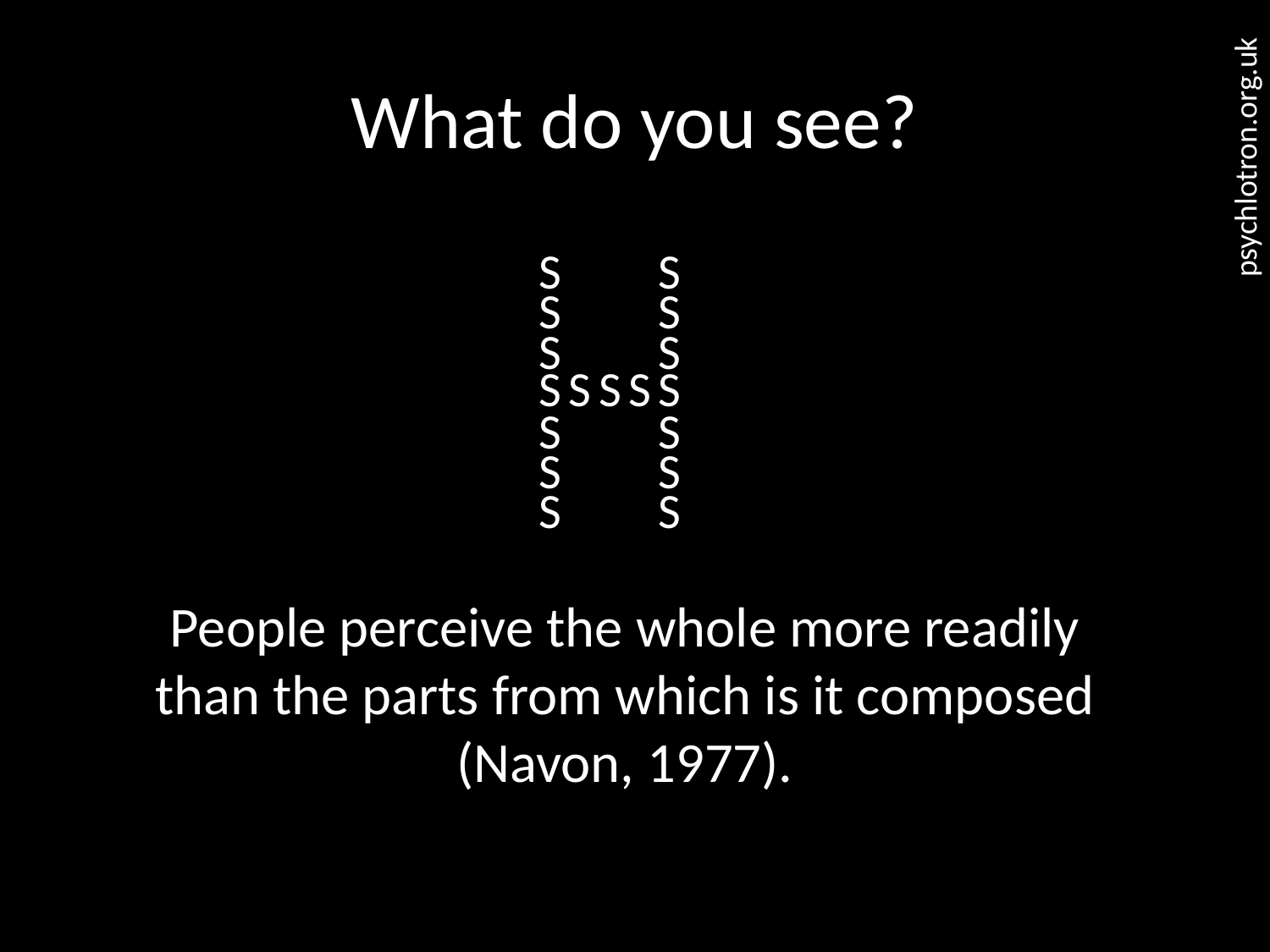

# What do you see?
S
S
S
S
S
S
S
S
S
S
S
S
S
S
S
S
S
People perceive the whole more readily than the parts from which is it composed (Navon, 1977).